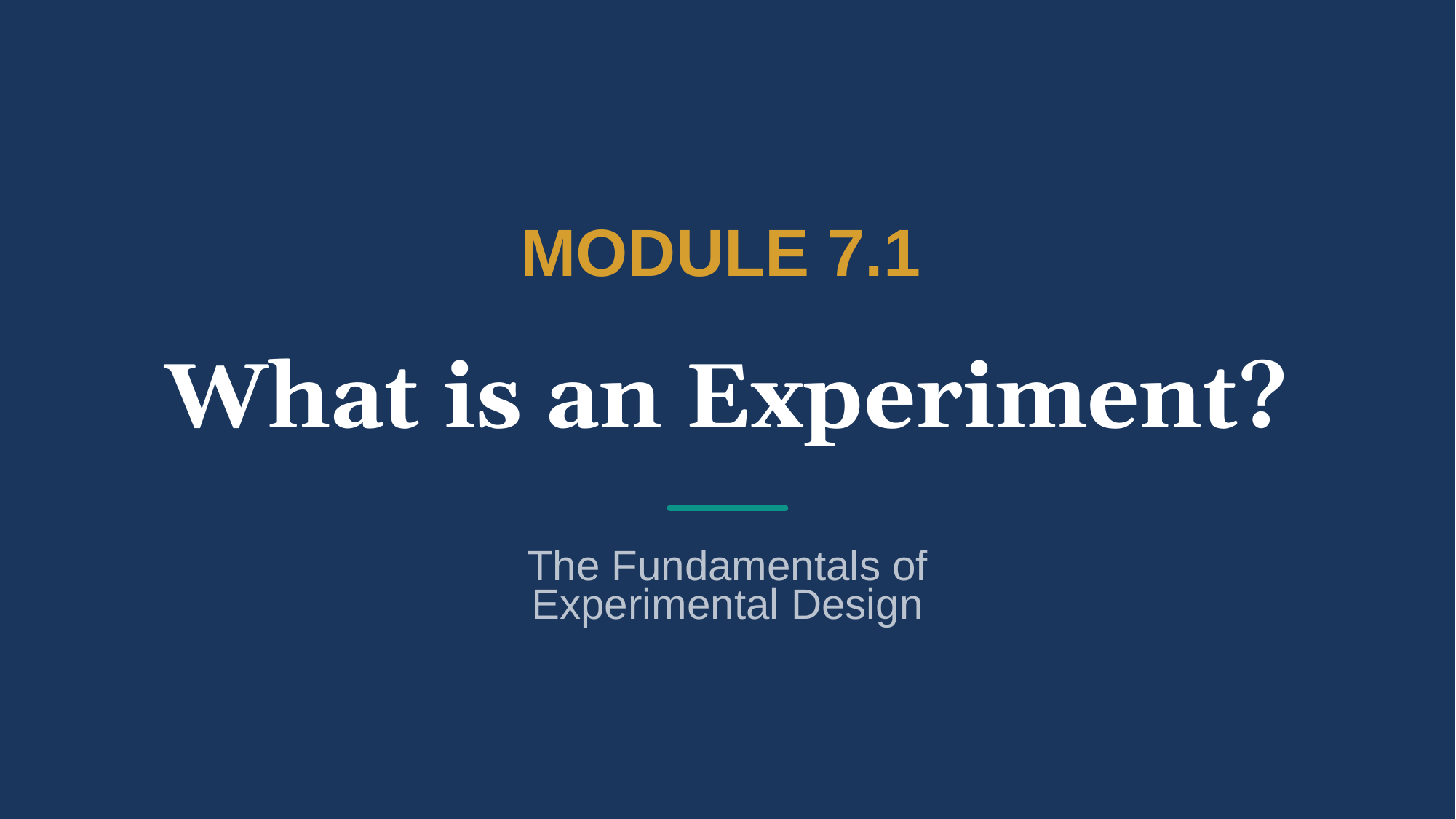

MODULE 7.1
What is an Experiment?

The Fundamentals of Experimental Design